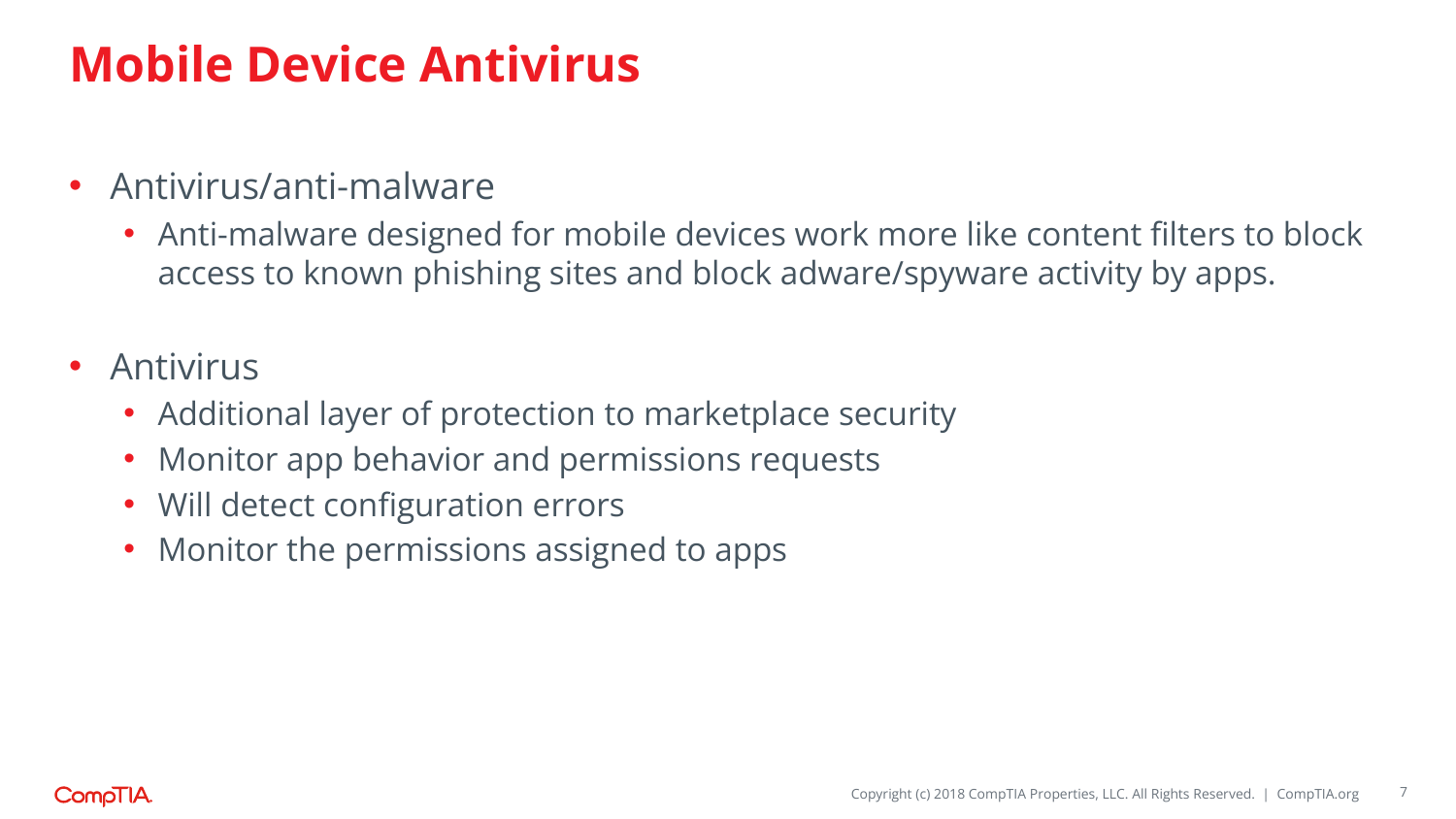

# Mobile Device Antivirus
Antivirus/anti-malware
Anti-malware designed for mobile devices work more like content filters to block access to known phishing sites and block adware/spyware activity by apps.

Antivirus
Additional layer of protection to marketplace security
Monitor app behavior and permissions requests
Will detect configuration errors
Monitor the permissions assigned to apps

7